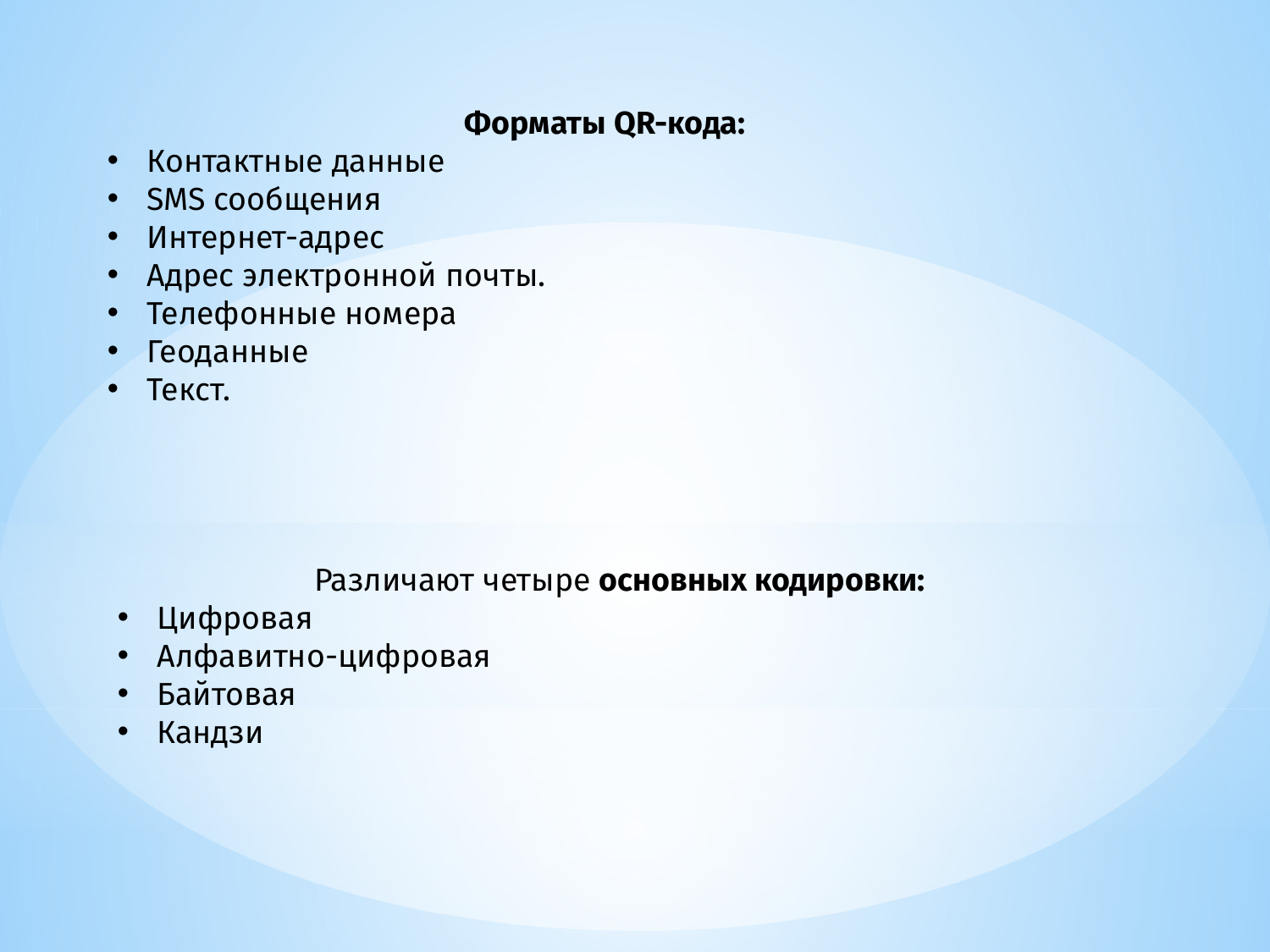

Форматы QR-кода:
Контактные данные
SMS сообщения
Интернет-адрес
Адрес электронной почты.
Телефонные номера
Геоданные
Текст.
Различают четыре основных кодировки:
Цифровая
Алфавитно-цифровая
Байтовая
Кандзи